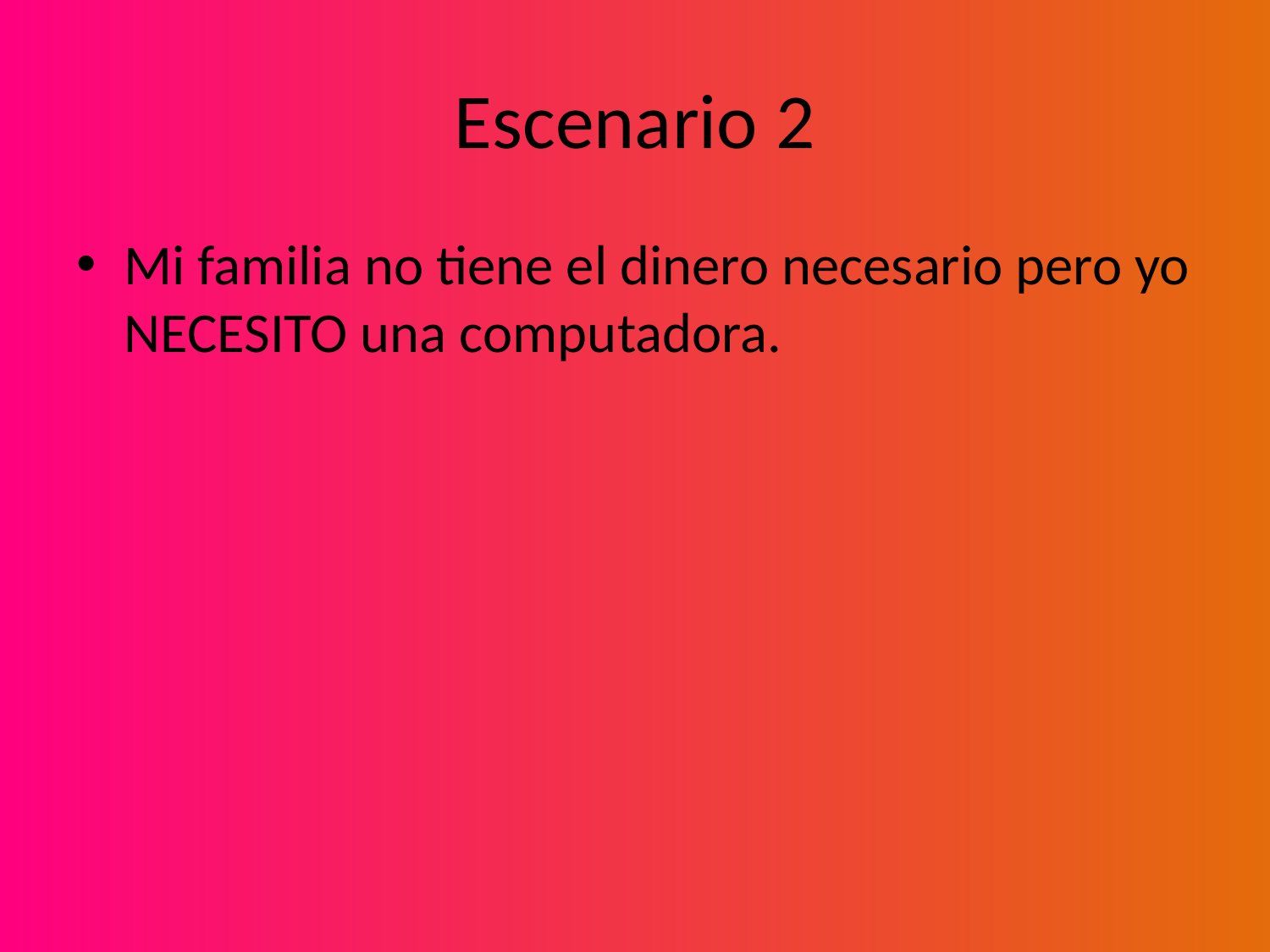

# Escenario 2
Mi familia no tiene el dinero necesario pero yo NECESITO una computadora.